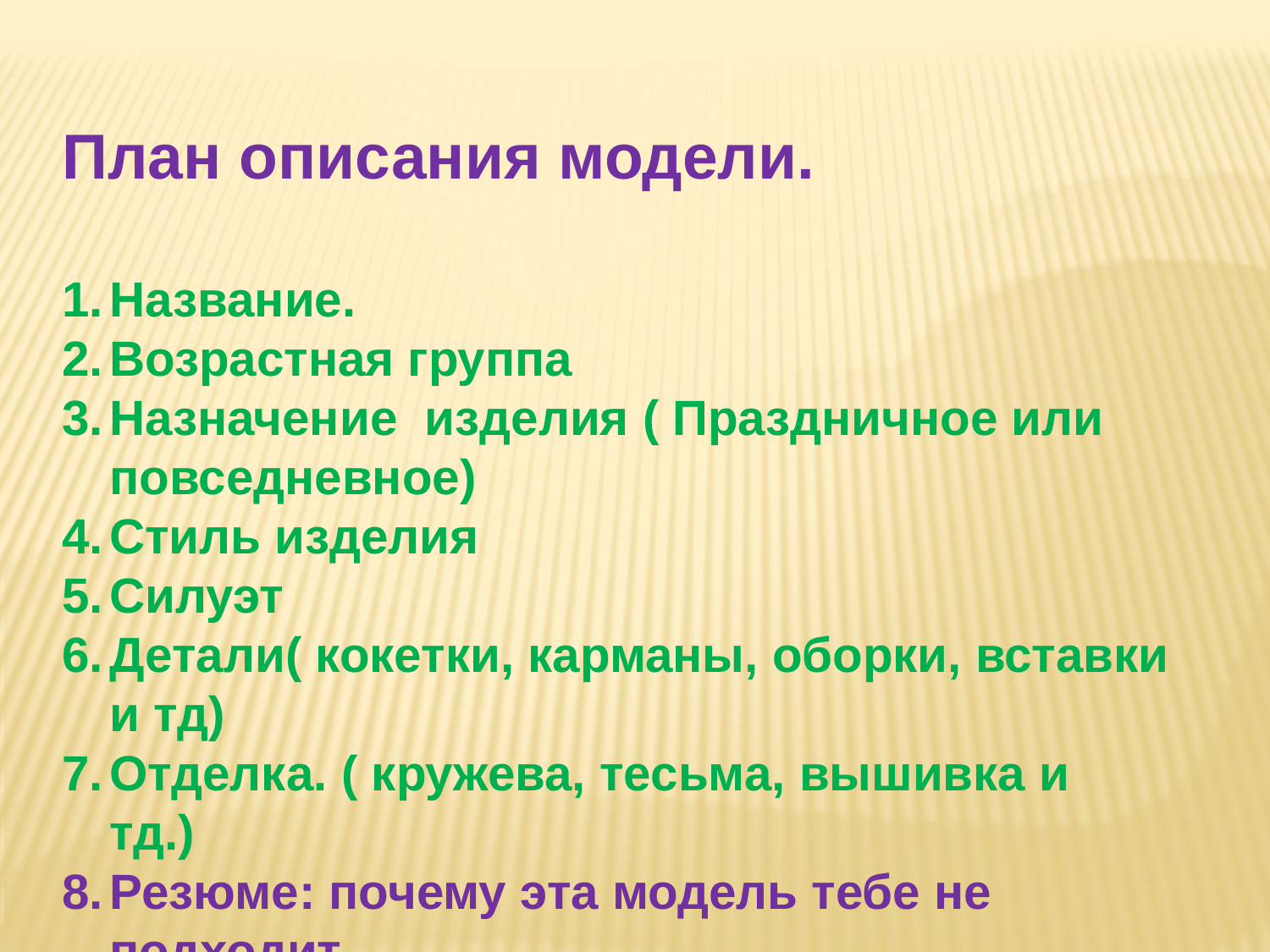

План описания модели.

Название.
Возрастная группа
Назначение  изделия ( Праздничное или повседневное)
Стиль изделия
Силуэт
Детали( кокетки, карманы, оборки, вставки и тд)
Отделка. ( кружева, тесьма, вышивка и  тд.)
Резюме: почему эта модель тебе не подходит.